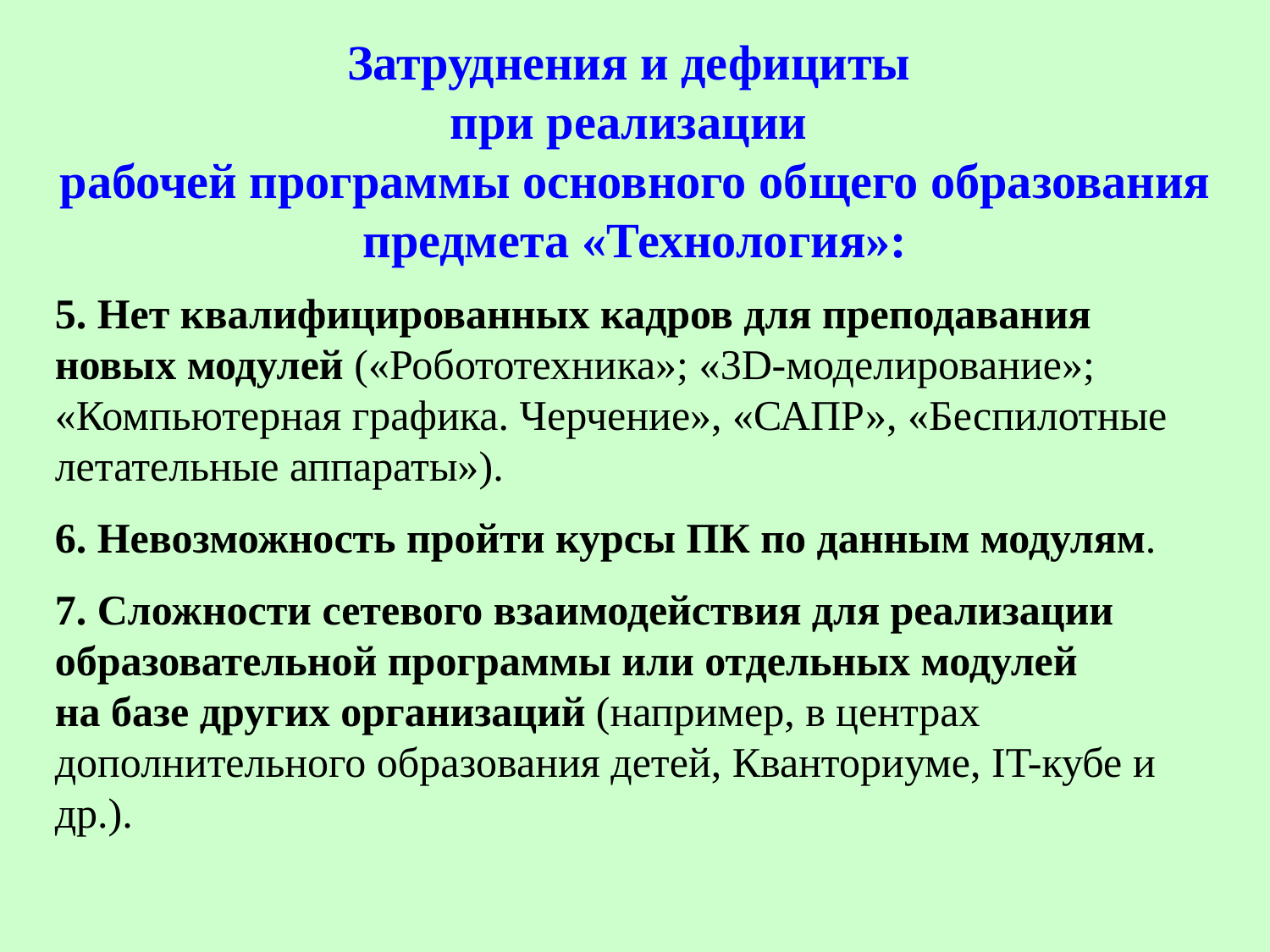

Затруднения и дефициты
при реализации
рабочей программы основного общего образования предмета «Технология»:
5. Нет квалифицированных кадров для преподавания новых модулей («Робототехника»; «3D-моделирование»; «Компьютерная графика. Черчение», «САПР», «Беспилотные летательные аппараты»).
6. Невозможность пройти курсы ПК по данным модулям.
7. Сложности сетевого взаимодействия для реализации образовательной программы или отдельных модулей
на базе других организаций (например, в центрах дополнительного образования детей, Кванториуме, IT-кубе и др.).